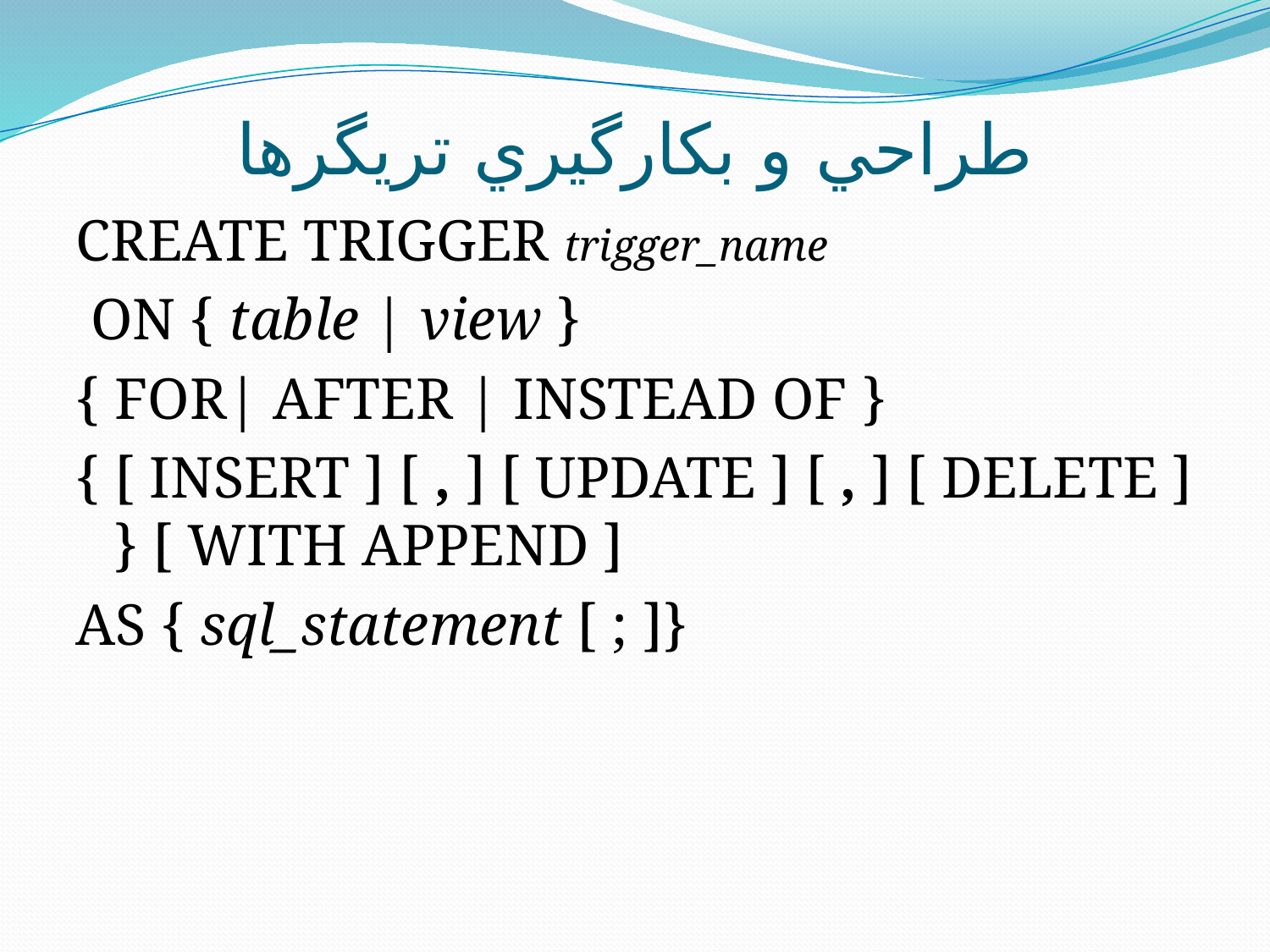

# طراحي و بکارگيري تريگرها
CREATE TRIGGER trigger_name
 ON { table | view }
{ FOR| AFTER | INSTEAD OF }
{ [ INSERT ] [ , ] [ UPDATE ] [ , ] [ DELETE ] } [ WITH APPEND ]
AS { sql_statement [ ; ]}